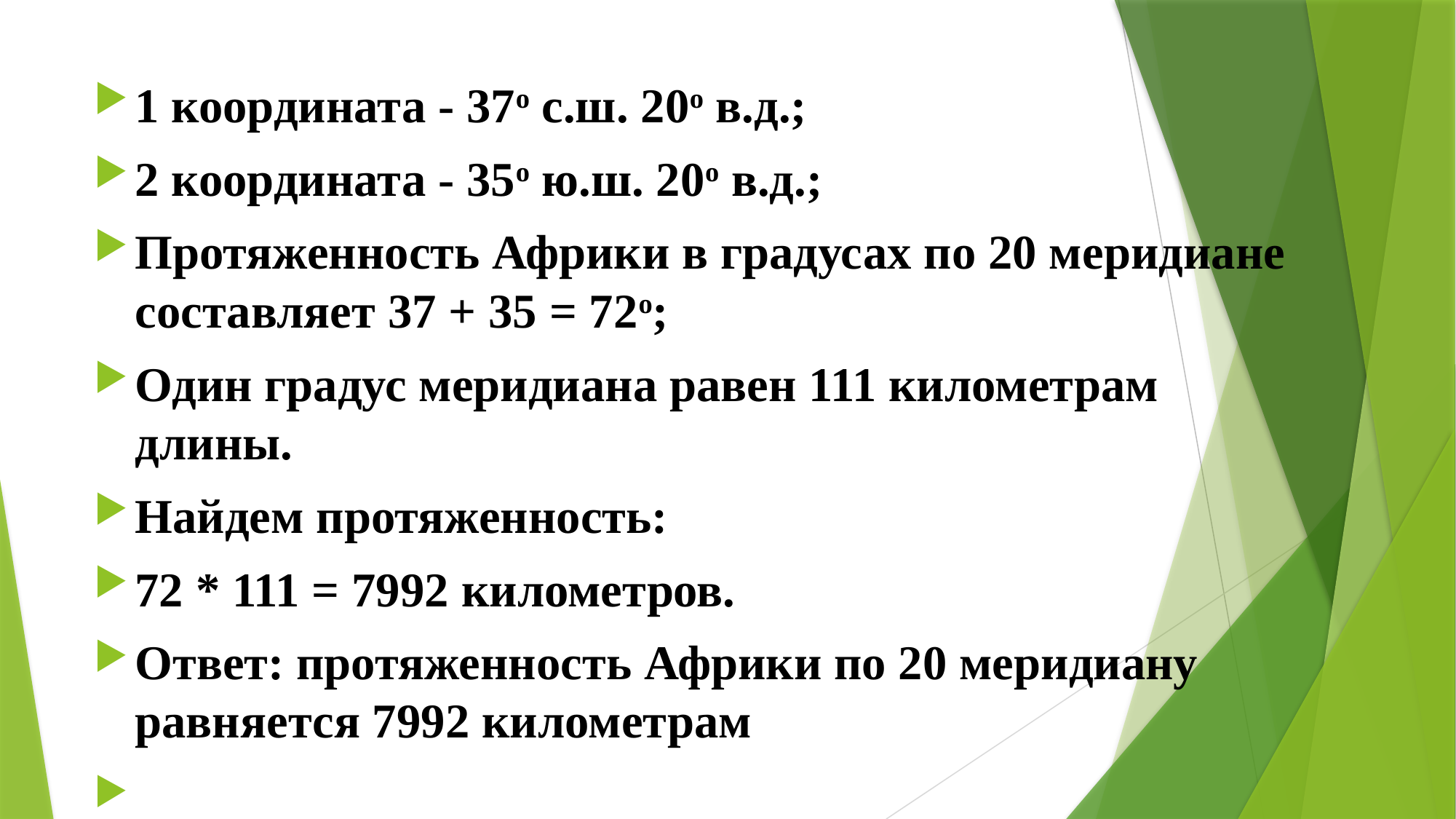

1 координата - 37о с.ш. 20о в.д.;
2 координата - 35о ю.ш. 20о в.д.;
Протяженность Африки в градусах по 20 меридиане составляет 37 + 35 = 72о;
Один градус меридиана равен 111 километрам длины.
Найдем протяженность:
72 * 111 = 7992 километров.
Ответ: протяженность Африки по 20 меридиану равняется 7992 километрам